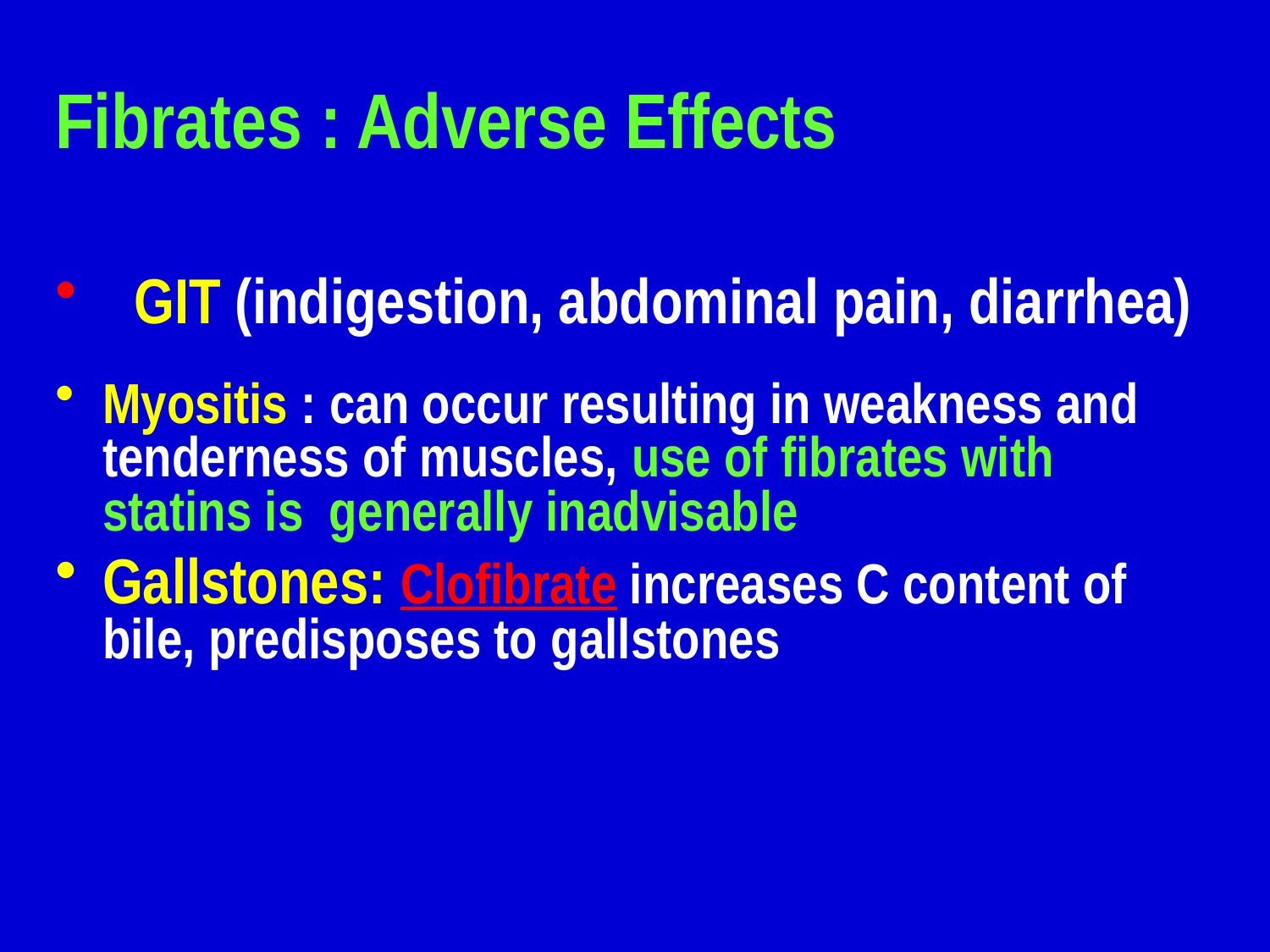

# Fibrates : Adverse Effects

GIT (indigestion, abdominal pain, diarrhea)

Myositis : can occur resulting in weakness and tenderness of muscles, use of fibrates with statins is  generally inadvisable
Gallstones: Clofibrate increases C content of bile, predisposes to gallstones